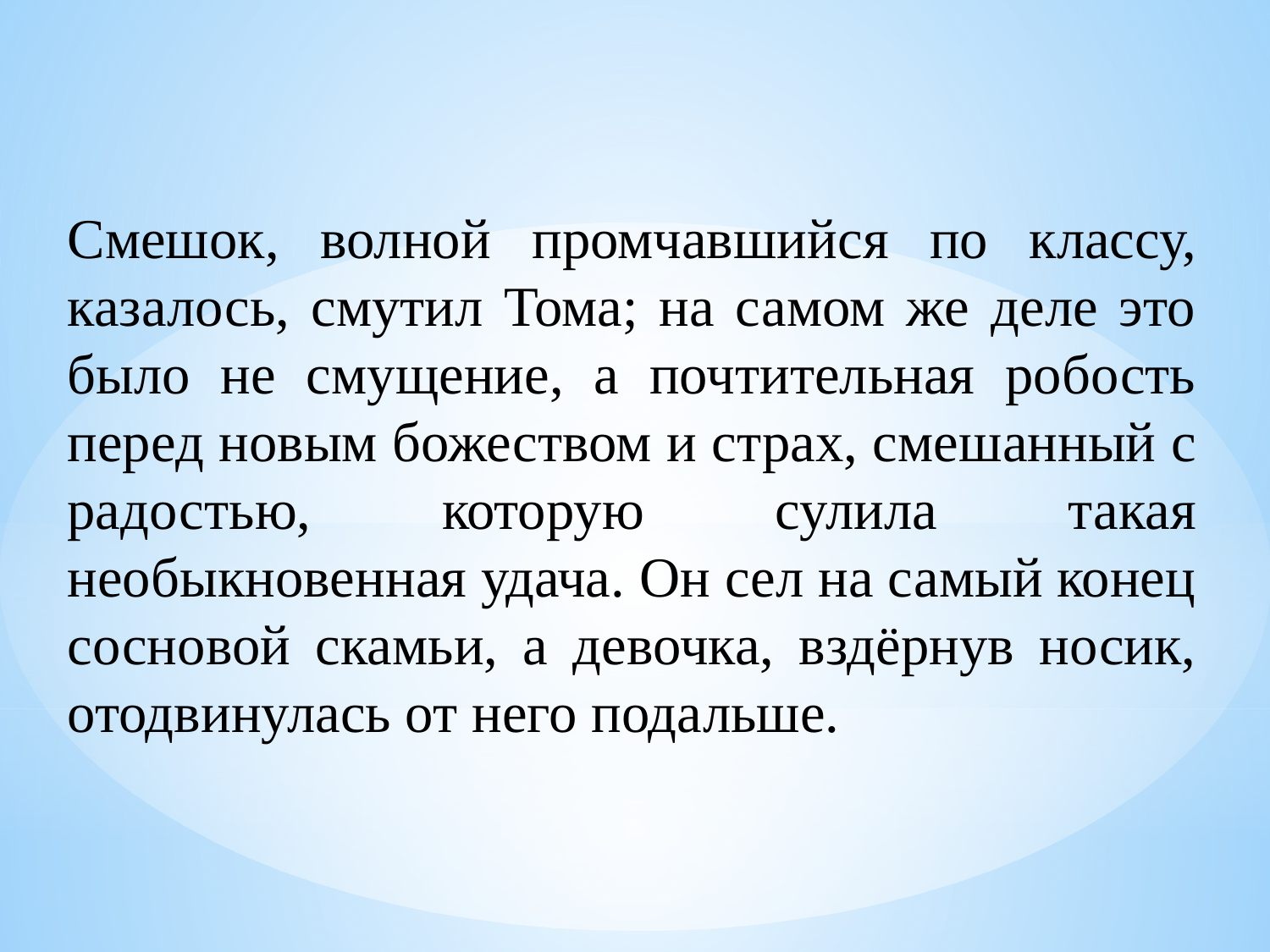

Смешок, волной промчавшийся по классу, казалось, смутил Тома; на самом же деле это было не смущение, а почтительная робость перед новым божеством и страх, смешанный с радостью, которую сулила такая необыкновенная удача. Он сел на самый конец сосновой скамьи, а девочка, вздёрнув носик, отодвинулась от него подальше.